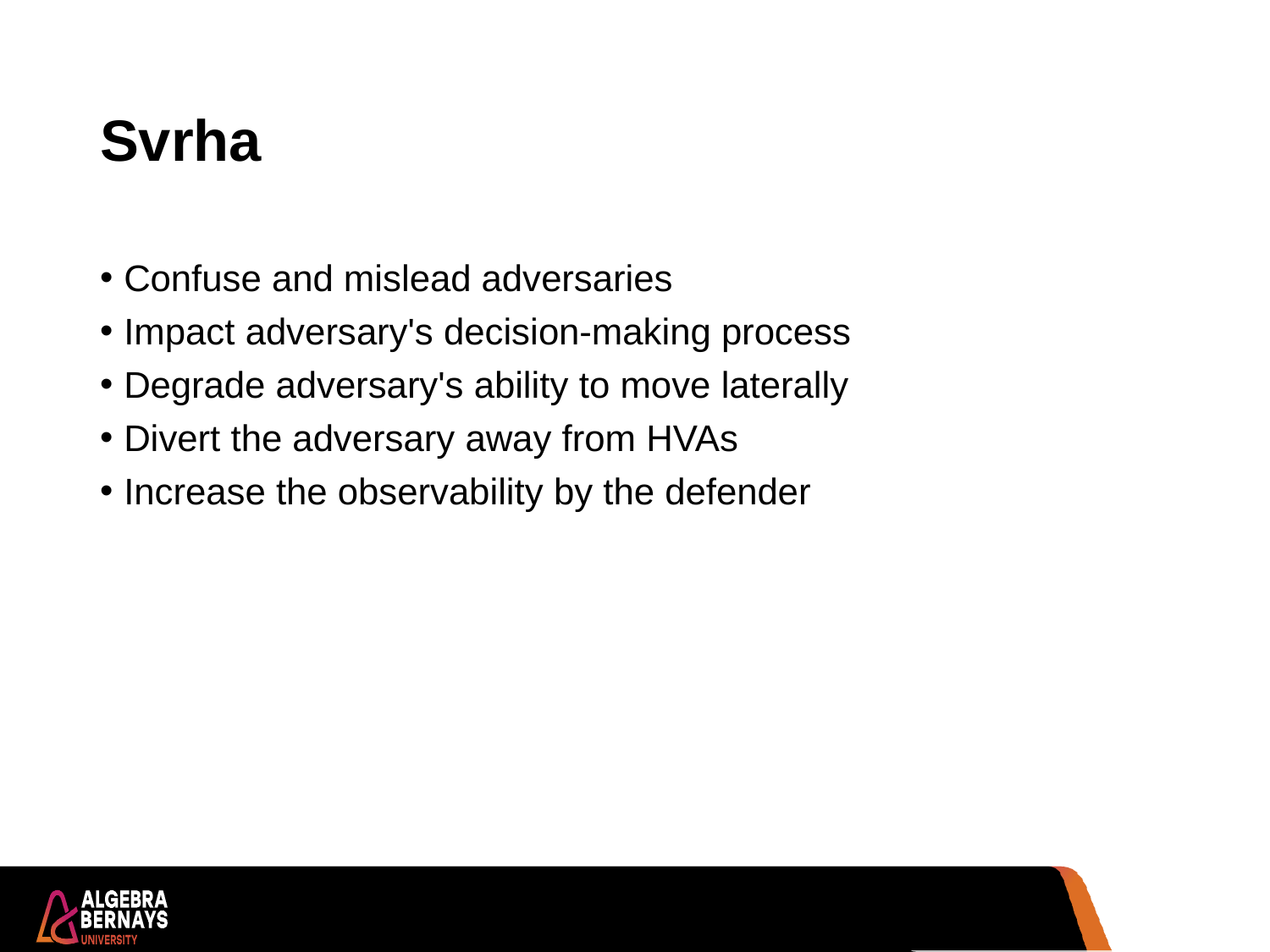

# Svrha
Confuse and mislead adversaries
Impact adversary's decision-making process
Degrade adversary's ability to move laterally
Divert the adversary away from HVAs
Increase the observability by the defender